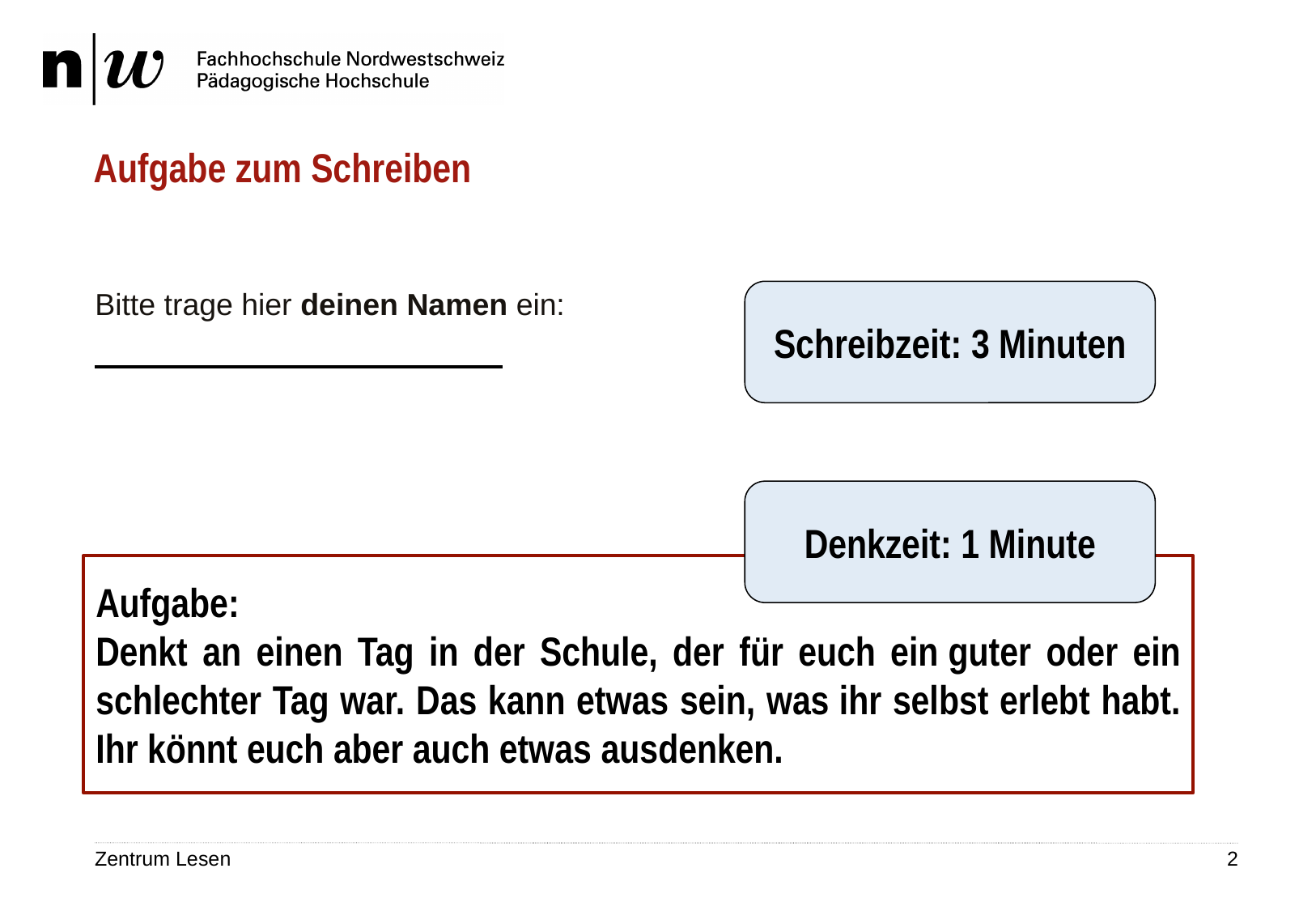

# Aufgabe zum Schreiben

Schreibzeit: 3 Minuten

Bitte trage hier deinen Namen ein:

Denkzeit: 1 Minute

Aufgabe:
Denkt an einen Tag in der Schule, der für euch ein guter oder ein schlechter Tag war. Das kann etwas sein, was ihr selbst erlebt habt. Ihr könnt euch aber auch etwas ausdenken.
Zentrum Lesen
2